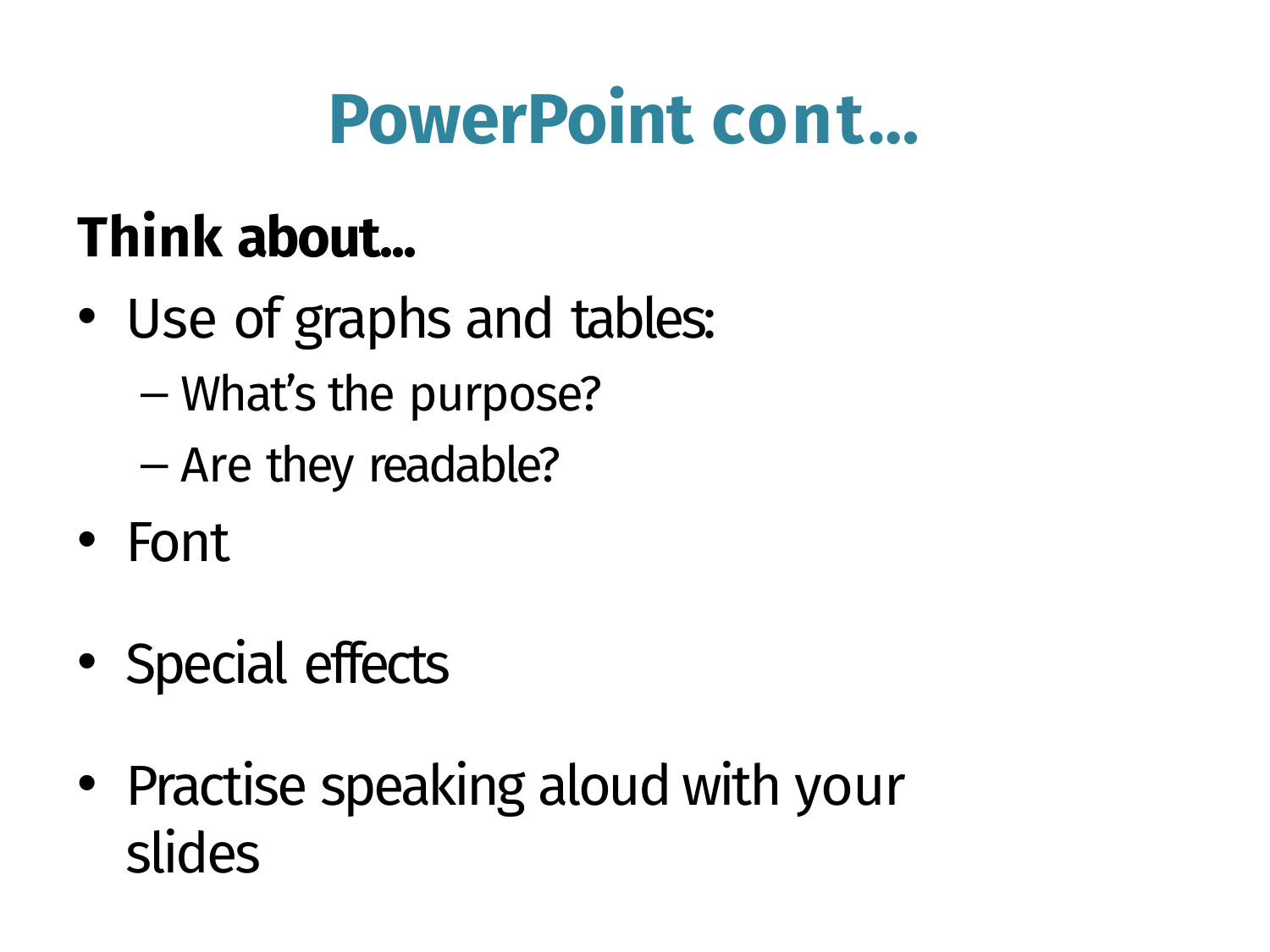

# PowerPoint cont…
Think about...
Use of graphs and tables:
What’s the purpose?
Are they readable?
Font
Special effects
Practise speaking aloud with your slides